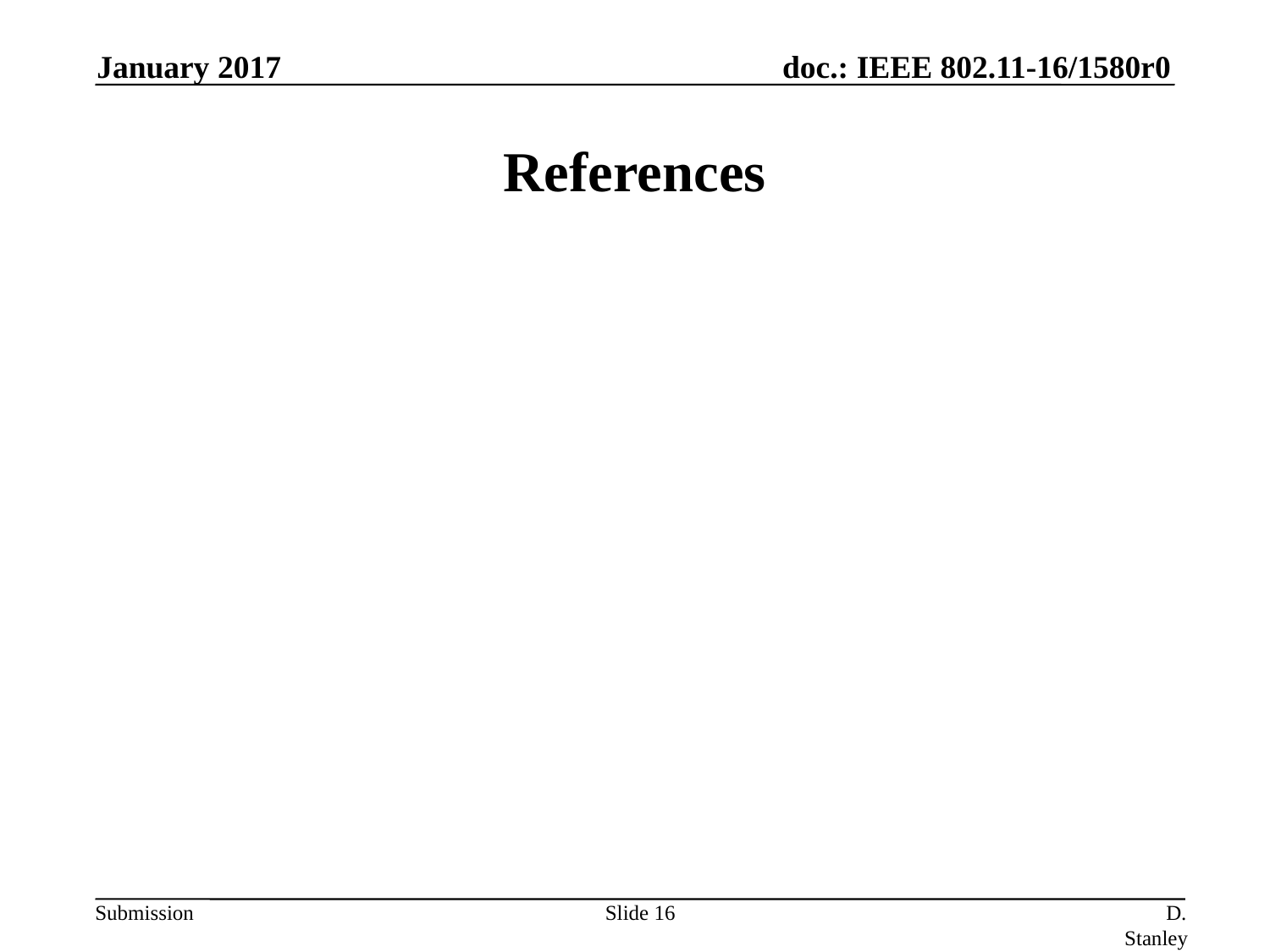

January 2017
# References

Slide 16
D. Stanley, HP Enterprise